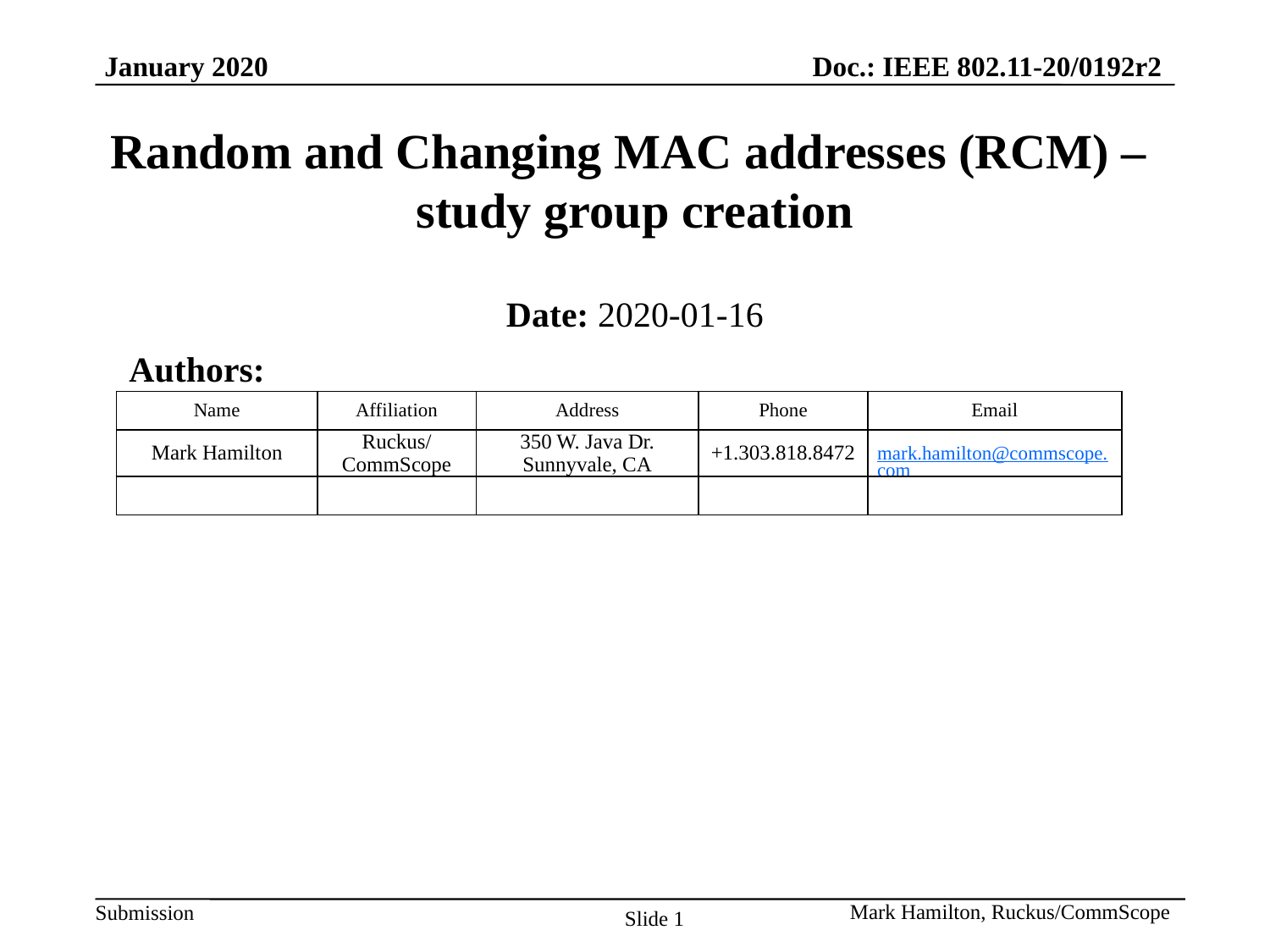

# Random and Changing MAC addresses (RCM) – study group creation
Date: 2020-01-16
Authors:
| Name | Affiliation | Address | Phone | Email |
| --- | --- | --- | --- | --- |
| Mark Hamilton | Ruckus/CommScope | 350 W. Java Dr. Sunnyvale, CA | +1.303.818.8472 | mark.hamilton@commscope.com |
|  |  |  |  |  |
Slide 1